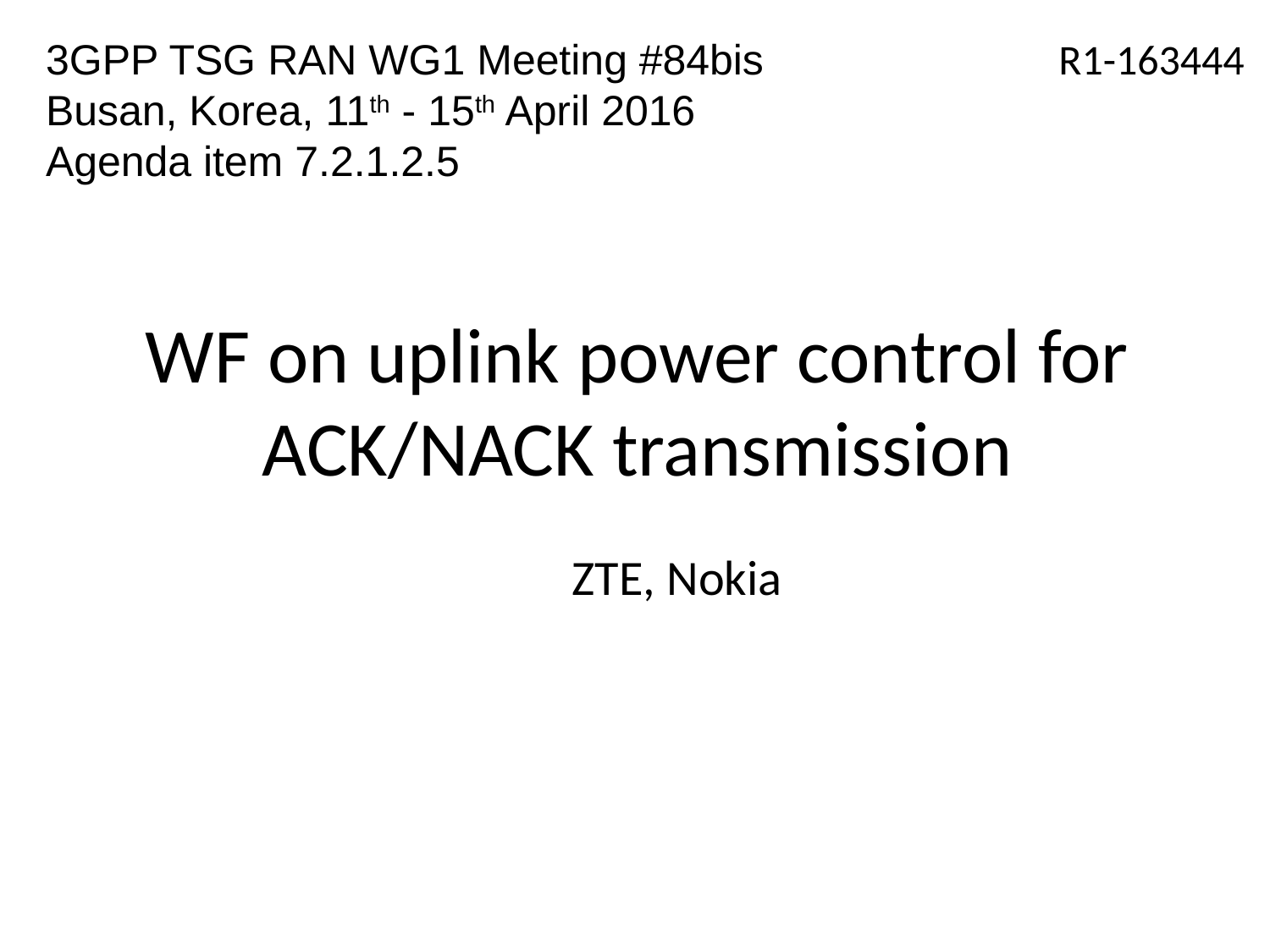

3GPP TSG RAN WG1 Meeting #84bis
Busan, Korea, 11th - 15th April 2016
Agenda item 7.2.1.2.5
R1-163444
# WF on uplink power control for ACK/NACK transmission
ZTE, Nokia